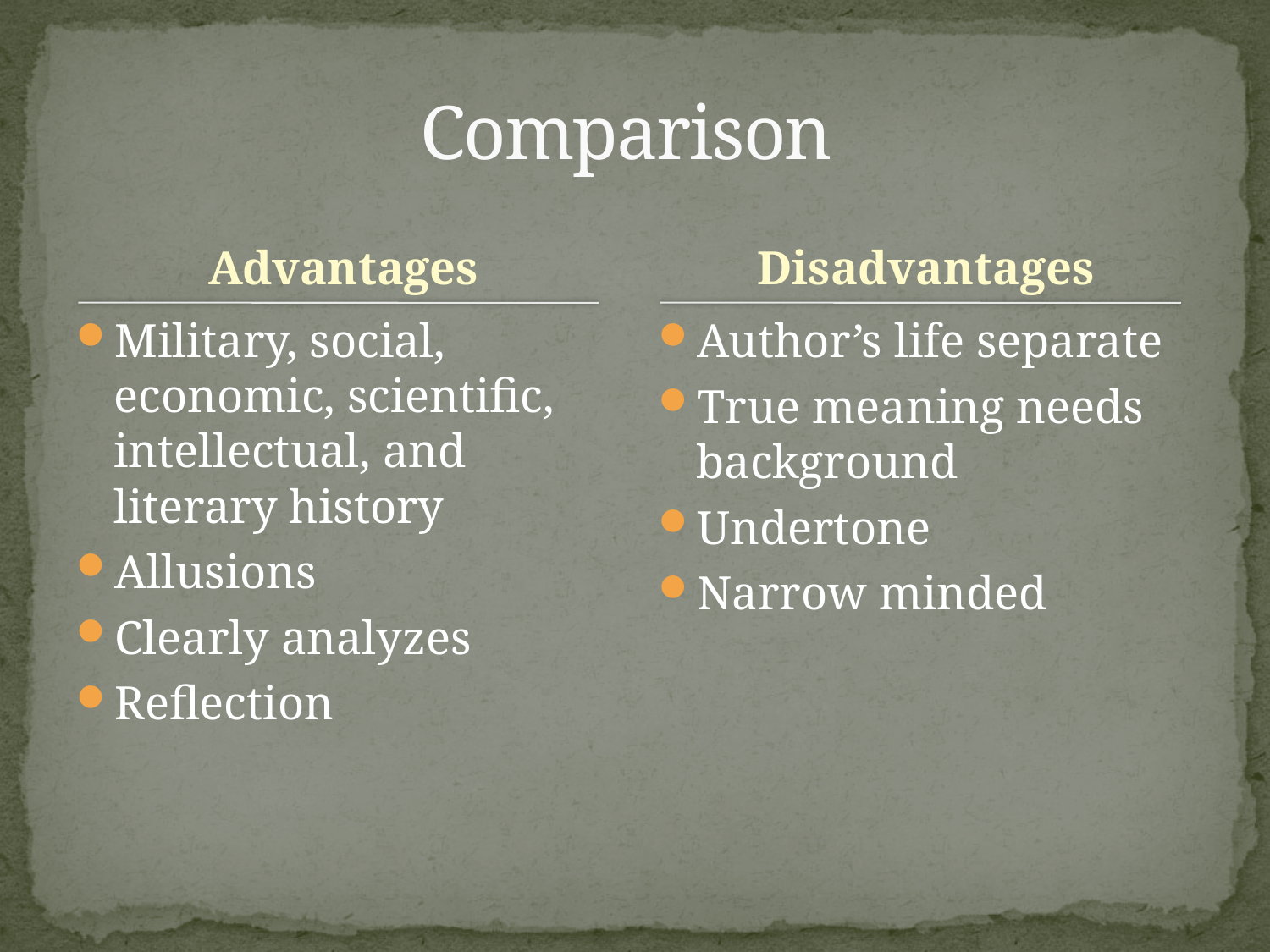

# Comparison
Advantages
Disadvantages
Military, social, economic, scientific, intellectual, and literary history
Allusions
Clearly analyzes
Reflection

Author’s life separate
True meaning needs background
Undertone
Narrow minded